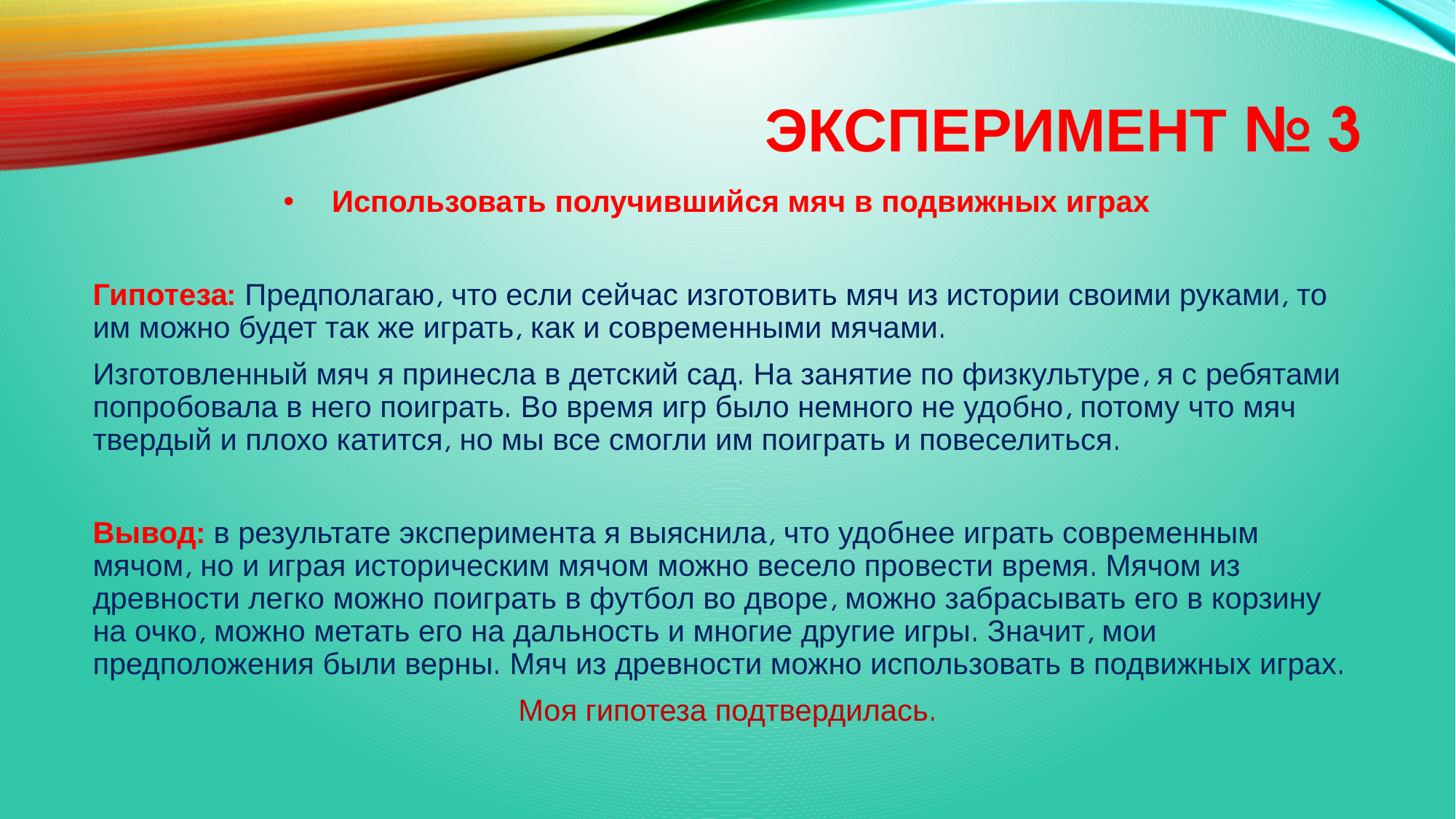

# Эксперимент № 3
Использовать получившийся мяч в подвижных играх

Гипотеза: Предполагаю, что если сейчас изготовить мяч из истории своими руками, то им можно будет так же играть, как и современными мячами.
Изготовленный мяч я принесла в детский сад. На занятие по физкультуре, я с ребятами попробовала в него поиграть. Во время игр было немного не удобно, потому что мяч твердый и плохо катится, но мы все смогли им поиграть и повеселиться.

Вывод: в результате эксперимента я выяснила, что удобнее играть современным мячом, но и играя историческим мячом можно весело провести время. Мячом из древности легко можно поиграть в футбол во дворе, можно забрасывать его в корзину на очко, можно метать его на дальность и многие другие игры. Значит, мои предположения были верны. Мяч из древности можно использовать в подвижных играх.
Моя гипотеза подтвердилась.